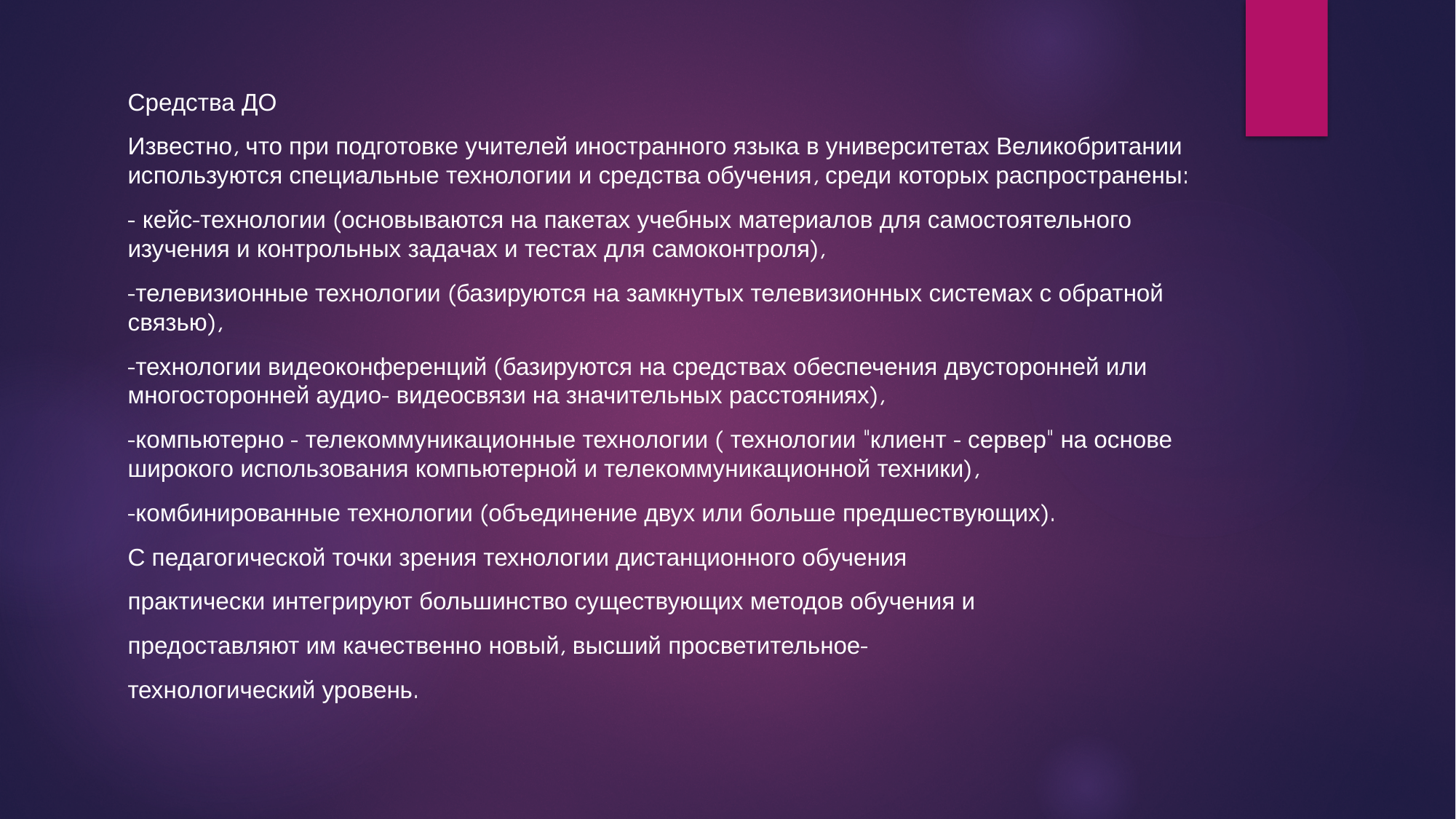

Средства ДО
Известно, что при подготовке учителей иностранного языка в университетах Великобритании используются специальные технологии и средства обучения, среди которых распространены:
- кейс-технологии (основываются на пакетах учебных материалов для самостоятельного изучения и контрольных задачах и тестах для самоконтроля),
-телевизионные технологии (базируются на замкнутых телевизионных системах с обратной связью),
-технологии видеоконференций (базируются на средствах обеспечения двусторонней или многосторонней аудио- видеосвязи на значительных расстояниях),
-компьютерно - телекоммуникационные технологии ( технологии "клиент - сервер" на основе широкого использования компьютерной и телекоммуникационной техники),
-комбинированные технологии (объединение двух или больше предшествующих).
С педагогической точки зрения технологии дистанционного обучения
практически интегрируют большинство существующих методов обучения и
предоставляют им качественно новый, высший просветительное-
технологический уровень.